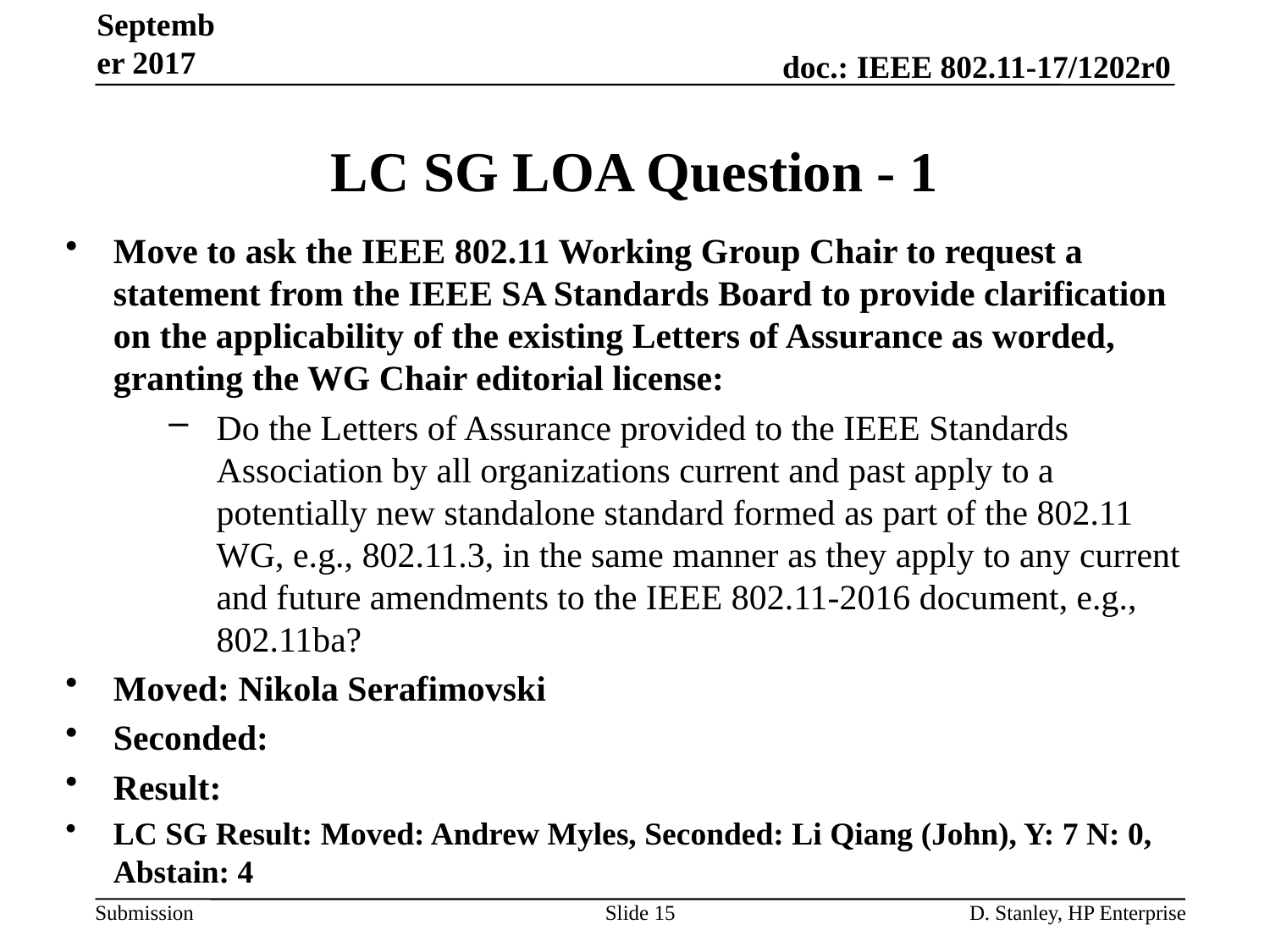

September 2017
# LC SG LOA Question - 1
Move to ask the IEEE 802.11 Working Group Chair to request a statement from the IEEE SA Standards Board to provide clarification on the applicability of the existing Letters of Assurance as worded, granting the WG Chair editorial license:
Do the Letters of Assurance provided to the IEEE Standards Association by all organizations current and past apply to a potentially new standalone standard formed as part of the 802.11 WG, e.g., 802.11.3, in the same manner as they apply to any current and future amendments to the IEEE 802.11-2016 document, e.g., 802.11ba?
Moved: Nikola Serafimovski
Seconded:
Result:
LC SG Result: Moved: Andrew Myles, Seconded: Li Qiang (John), Y: 7 N: 0, Abstain: 4

Slide 15
D. Stanley, HP Enterprise